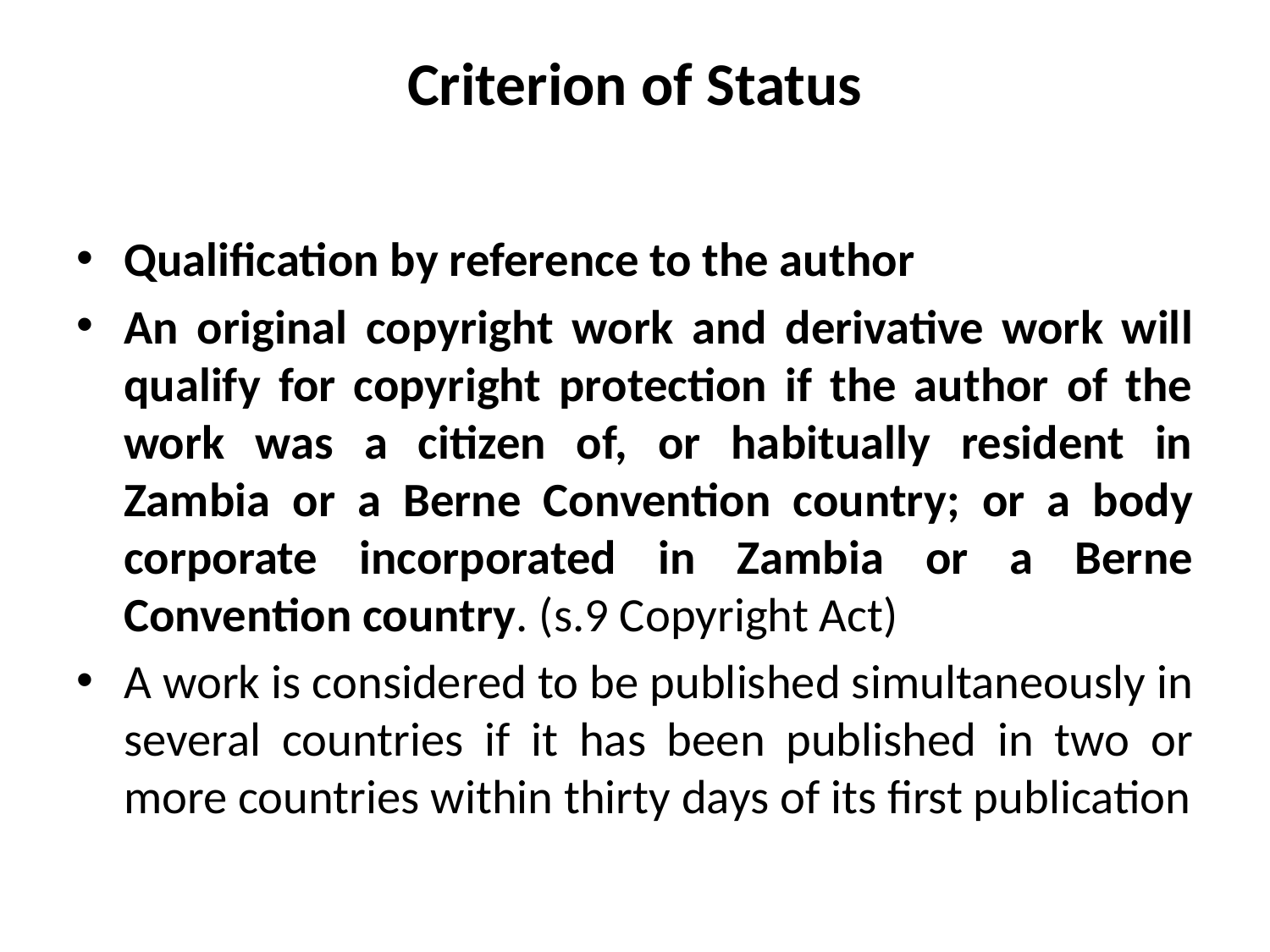

# Criterion of Status
Qualification by reference to the author
An original copyright work and derivative work will qualify for copyright protection if the author of the work was a citizen of, or habitually resident in Zambia or a Berne Convention country; or a body corporate incorporated in Zambia or a Berne Convention country. (s.9 Copyright Act)
A work is considered to be published simultaneously in several countries if it has been published in two or more countries within thirty days of its first publication